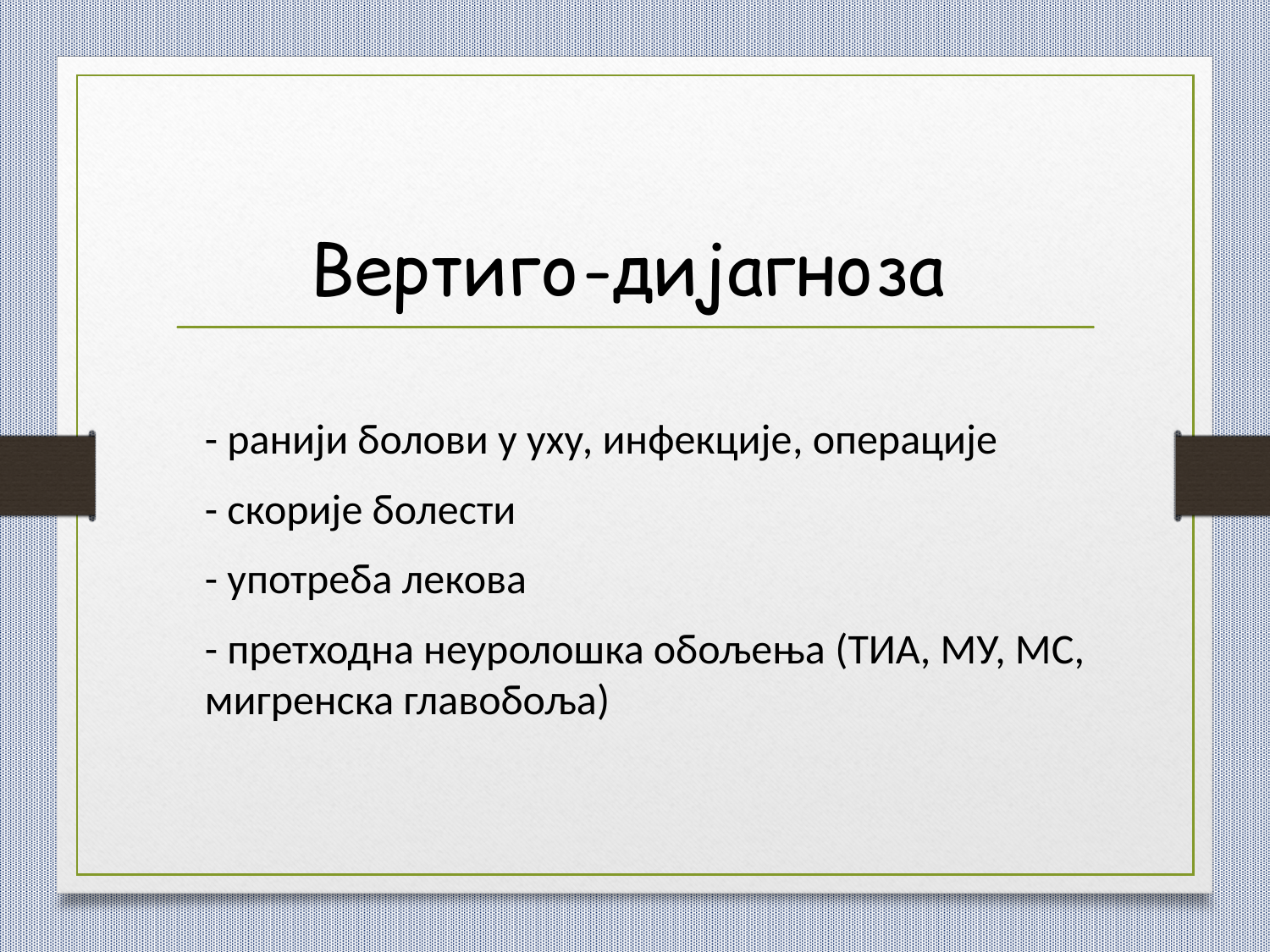

Вертиго-дијагноза
- ранији болови у уху, инфекције, операције
- скорије болести
- употреба лекова
- претходна неуролошка обољења (ТИА, МУ, МС, мигренска главобоља)